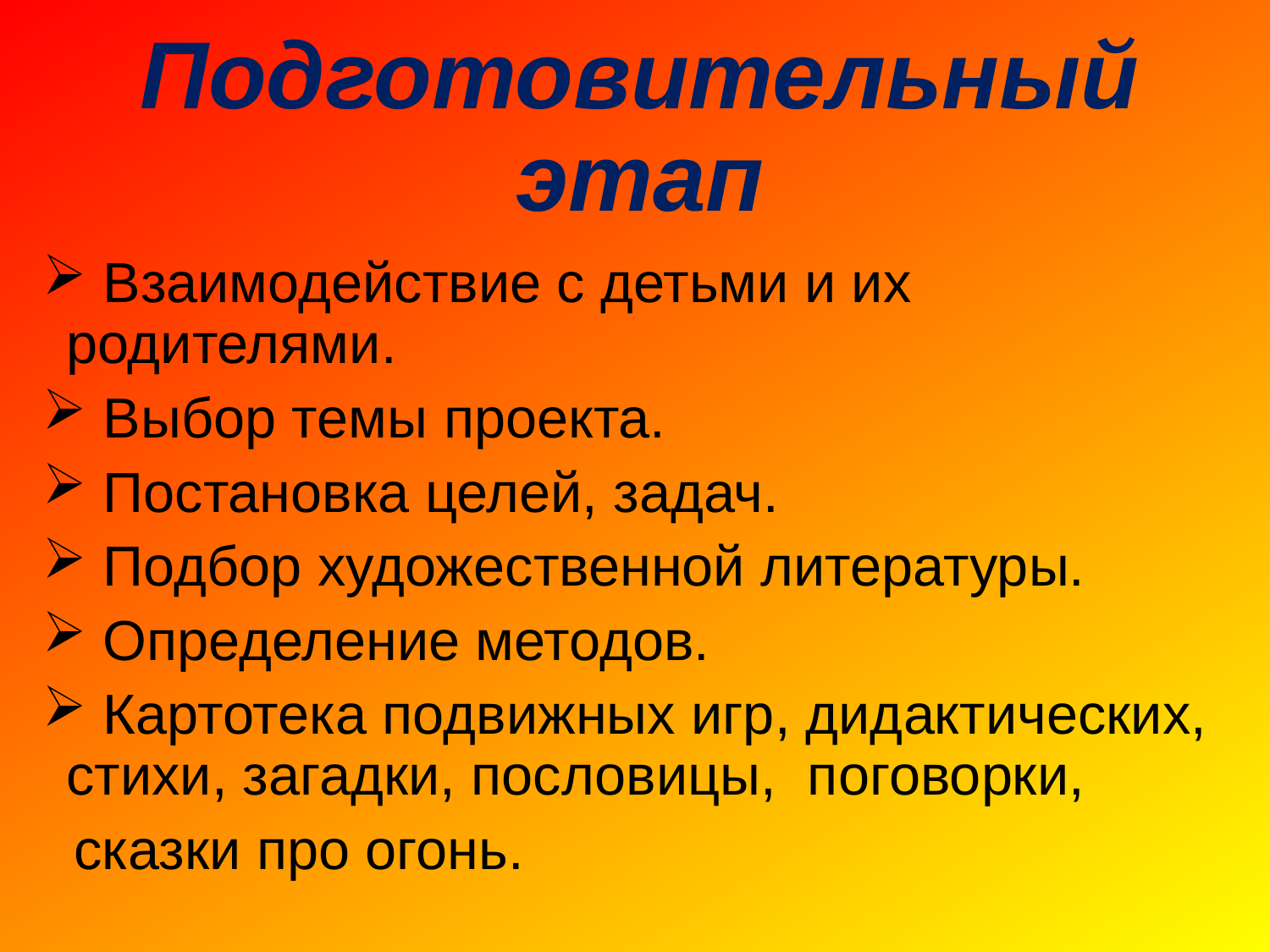

# Подготовительный этап
 Взаимодействие с детьми и их родителями.
 Выбор темы проекта.
 Постановка целей, задач.
 Подбор художественной литературы.
 Определение методов.
 Картотека подвижных игр, дидактических,    стихи, загадки, пословицы,  поговорки,
  сказки про огонь.